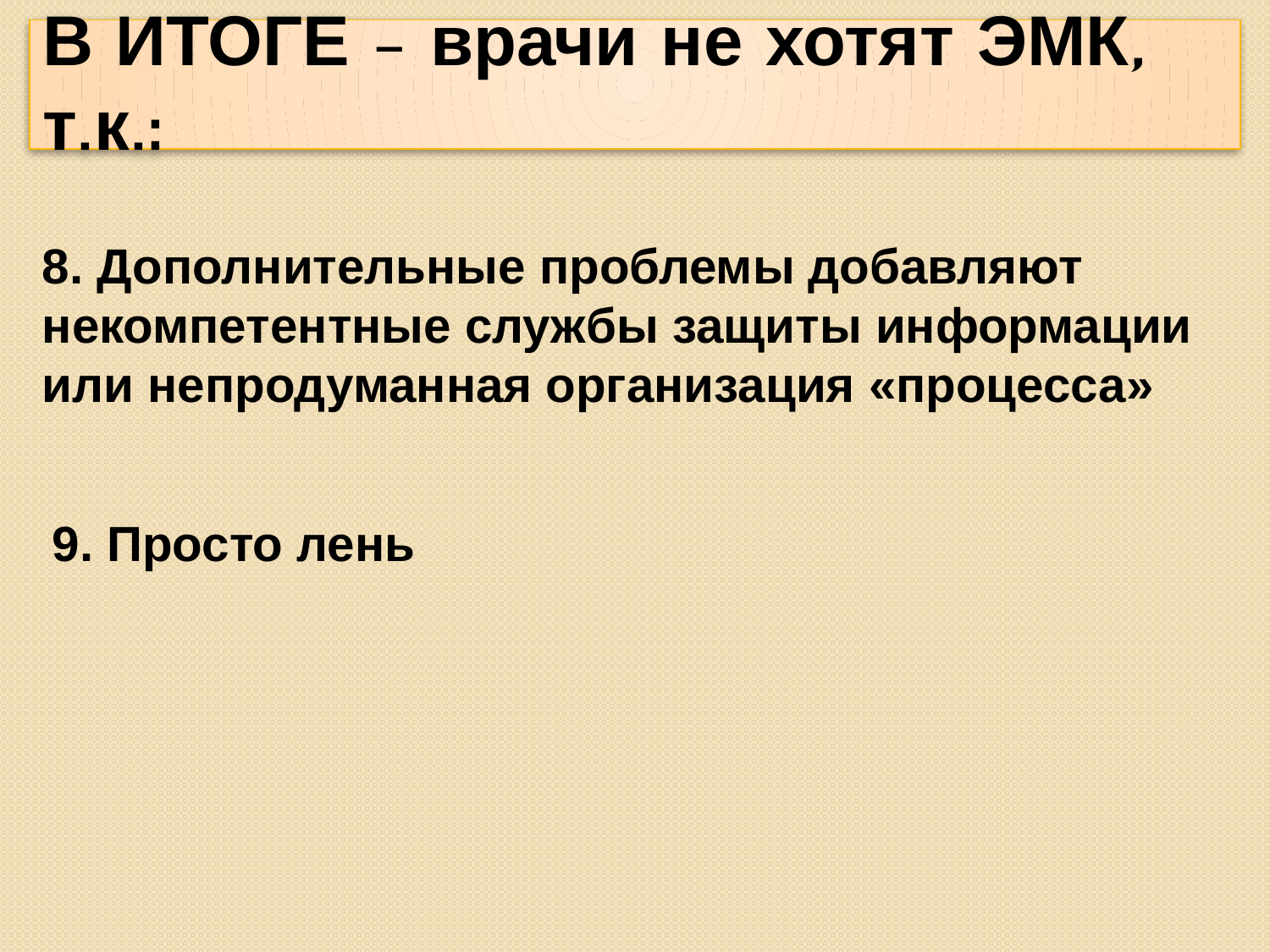

# В ИТОГЕ – врачи не хотят ЭМК, т.к.:
8. Дополнительные проблемы добавляют некомпетентные службы защиты информации или непродуманная организация «процесса»
9. Просто лень